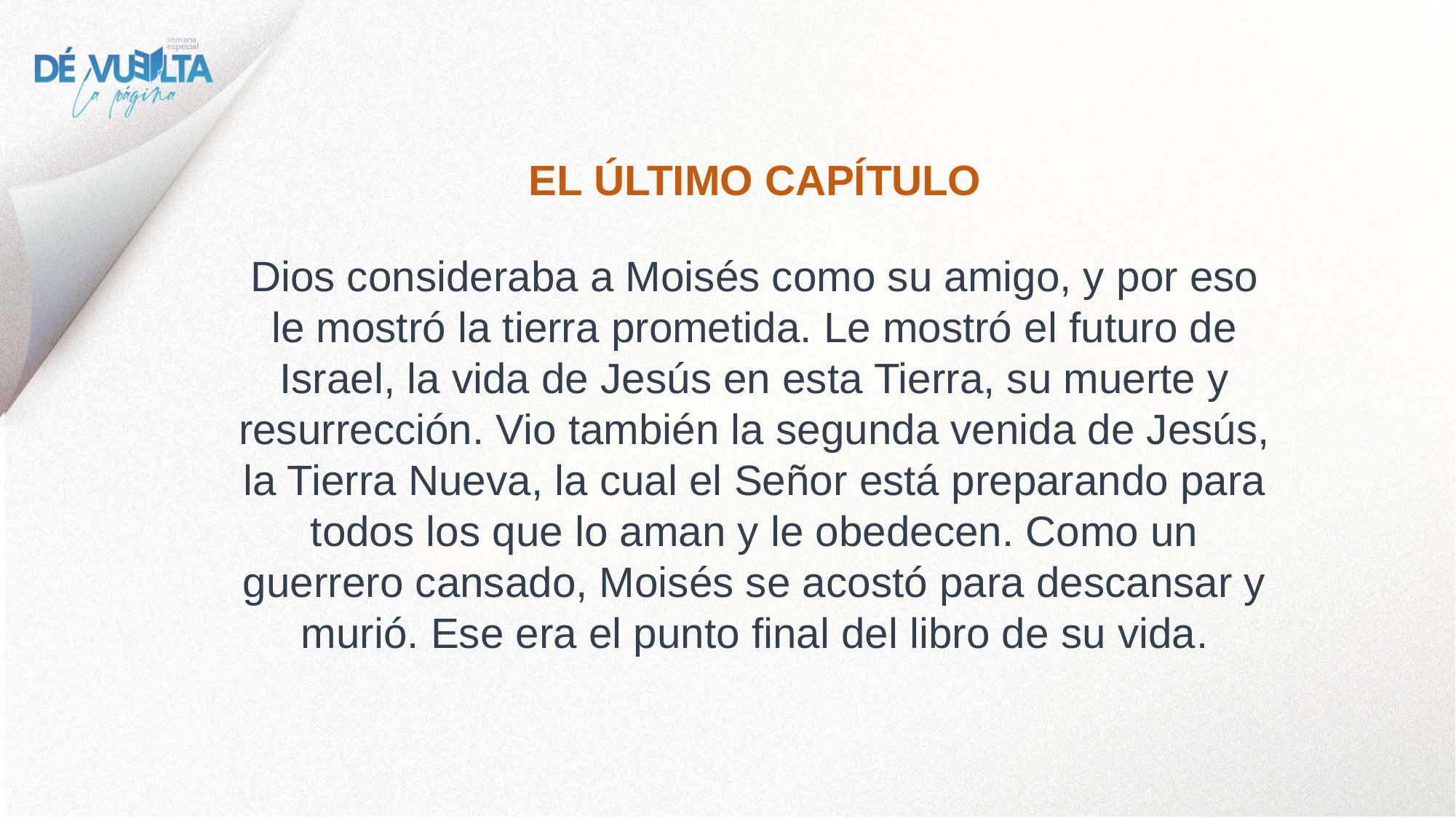

EL ÚLTIMO CAPÍTULO
Dios consideraba a Moisés como su amigo, y por eso le mostró la tierra prometida. Le mostró el futuro de Israel, la vida de Jesús en esta Tierra, su muerte y resurrección. Vio también la segunda venida de Jesús, la Tierra Nueva, la cual el Señor está preparando para todos los que lo aman y le obedecen. Como un guerrero cansado, Moisés se acostó para descansar y murió. Ese era el punto final del libro de su vida.